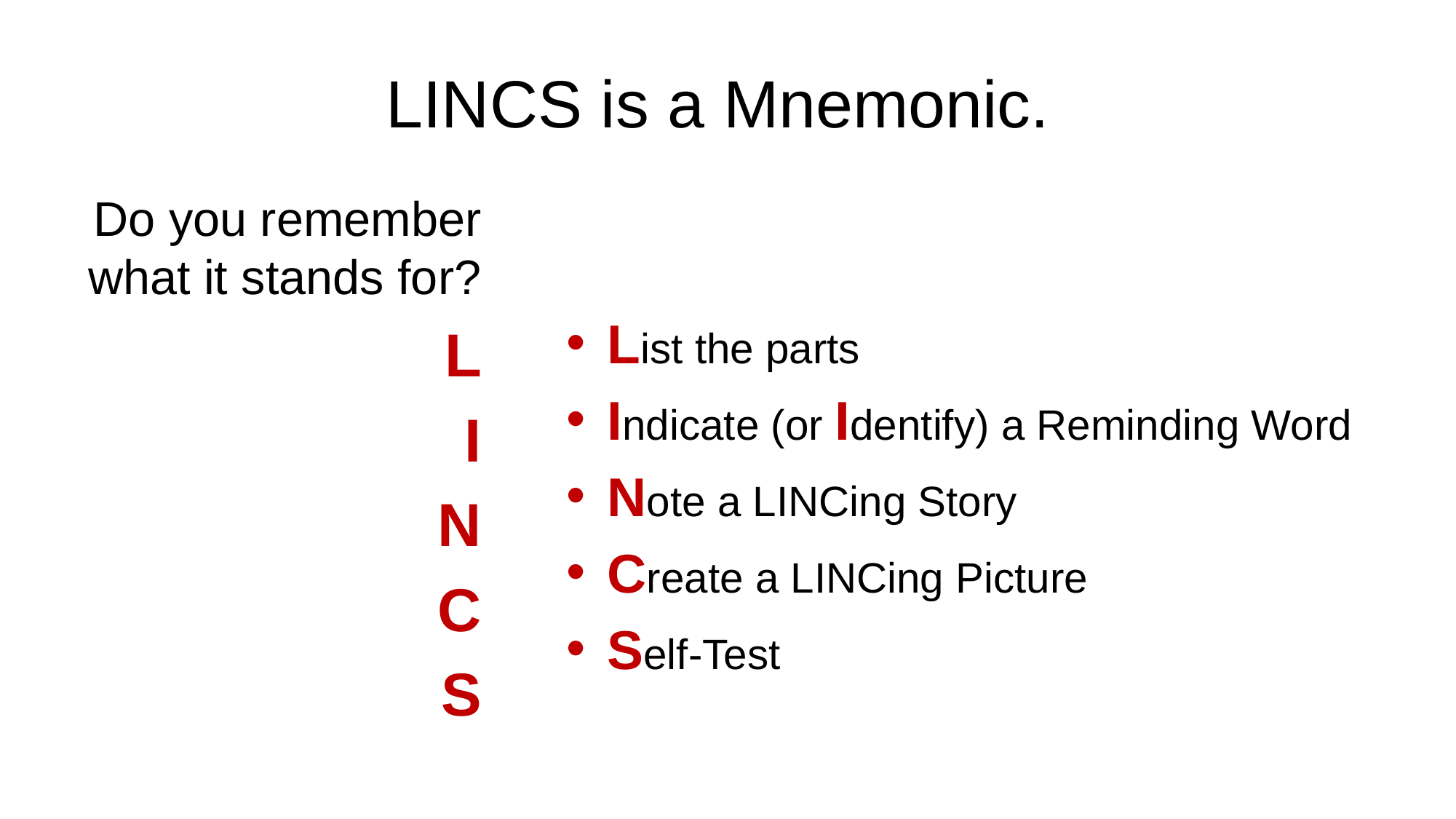

# LINCS is a Mnemonic.
Do you remember what it stands for?
L
I
N
C
S

List the parts
Indicate (or Identify) a Reminding Word
Note a LINCing Story
Create a LINCing Picture
Self-Test